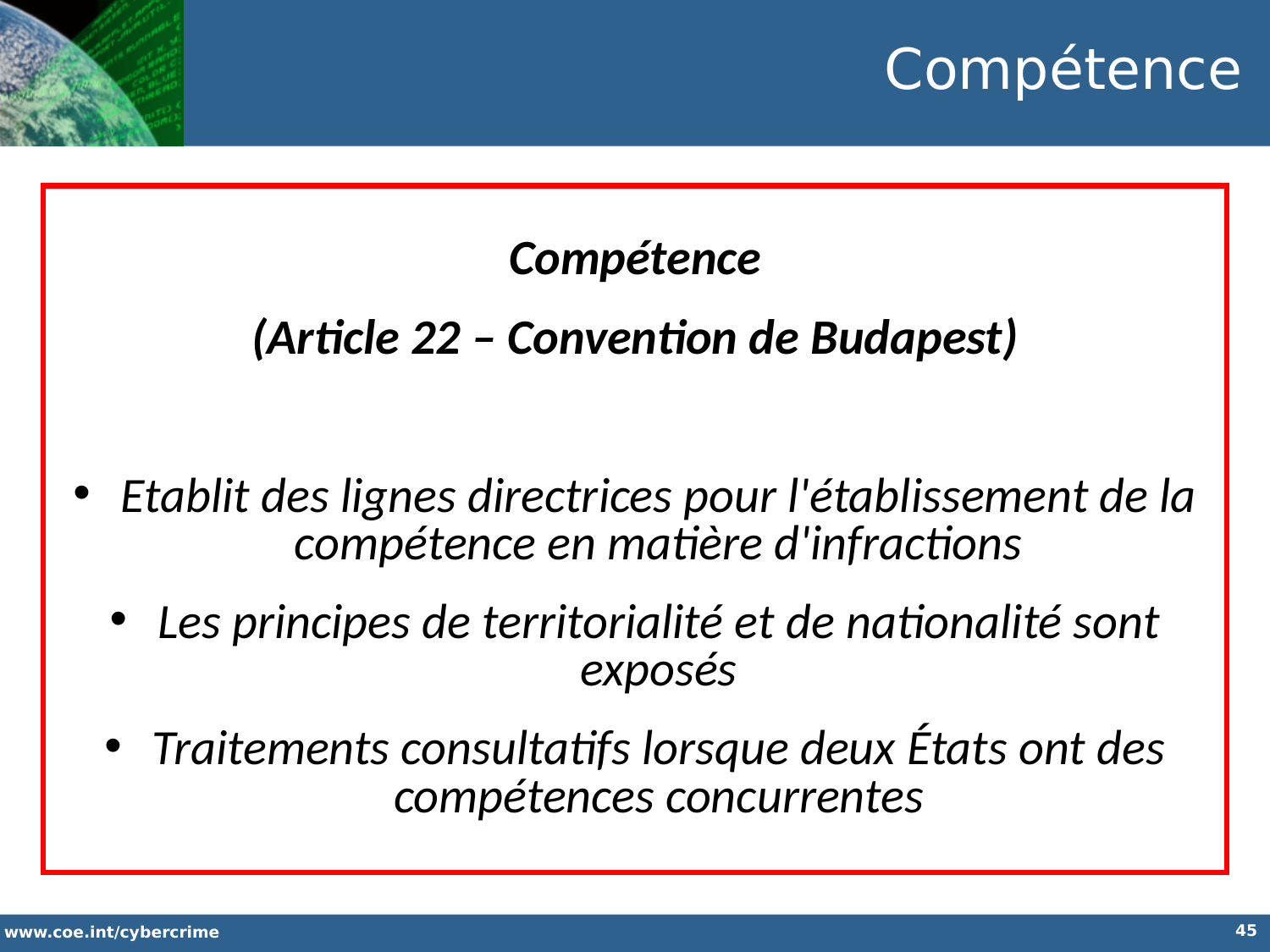

Compétence
Compétence
(Article 22 – Convention de Budapest)

Etablit des lignes directrices pour l'établissement de la compétence en matière d'infractions
Les principes de territorialité et de nationalité sont exposés
Traitements consultatifs lorsque deux États ont des compétences concurrentes